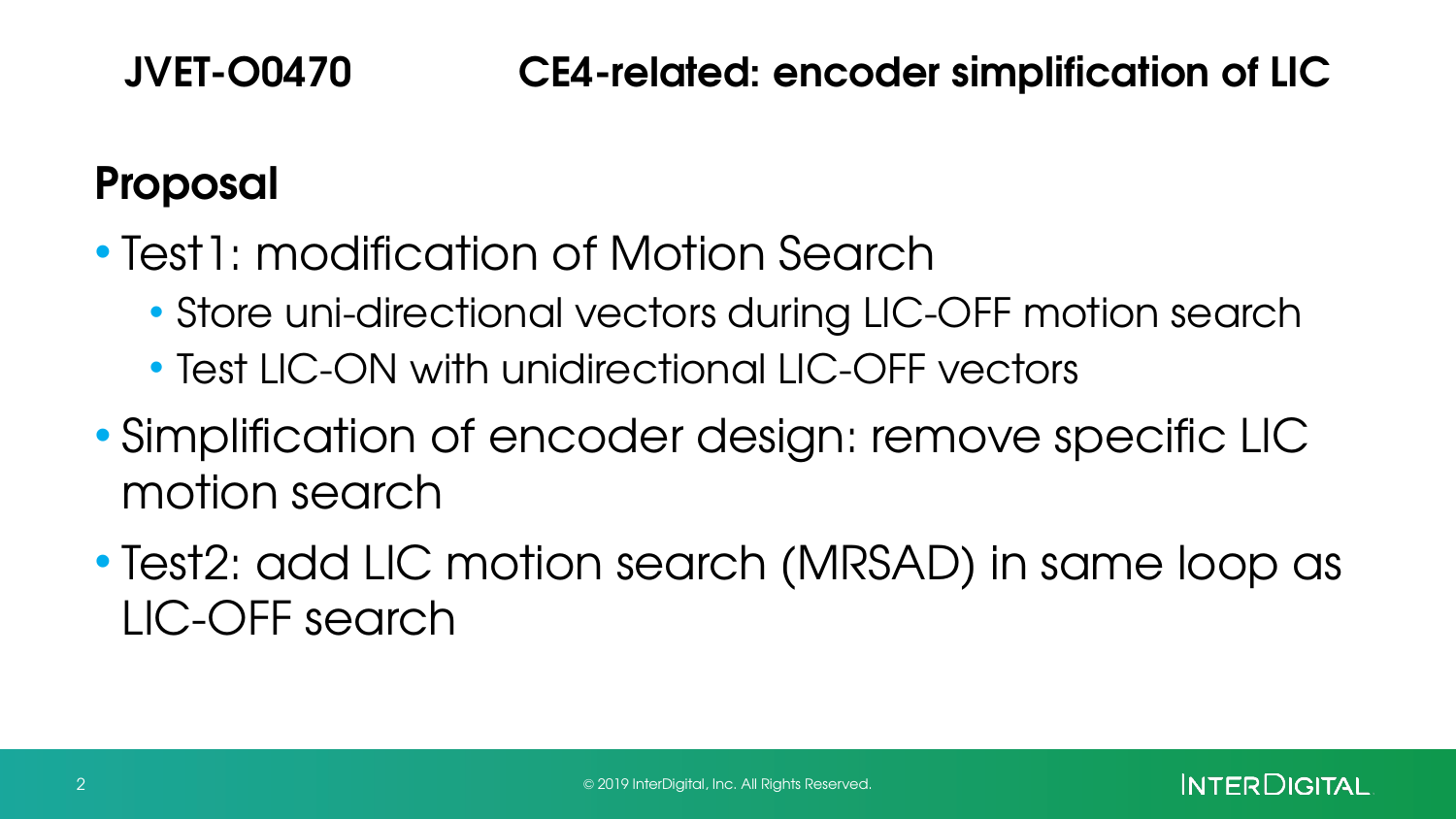

# JVET-O0470	         CE4-related: encoder simplification of LIC
Proposal
Test1: modification of Motion Search
Store uni-directional vectors during LIC-OFF motion search
Test LIC-ON with unidirectional LIC-OFF vectors
Simplification of encoder design: remove specific LIC motion search
Test2: add LIC motion search (MRSAD) in same loop as LIC-OFF search
2
© 2019 InterDigital, Inc. All Rights Reserved.